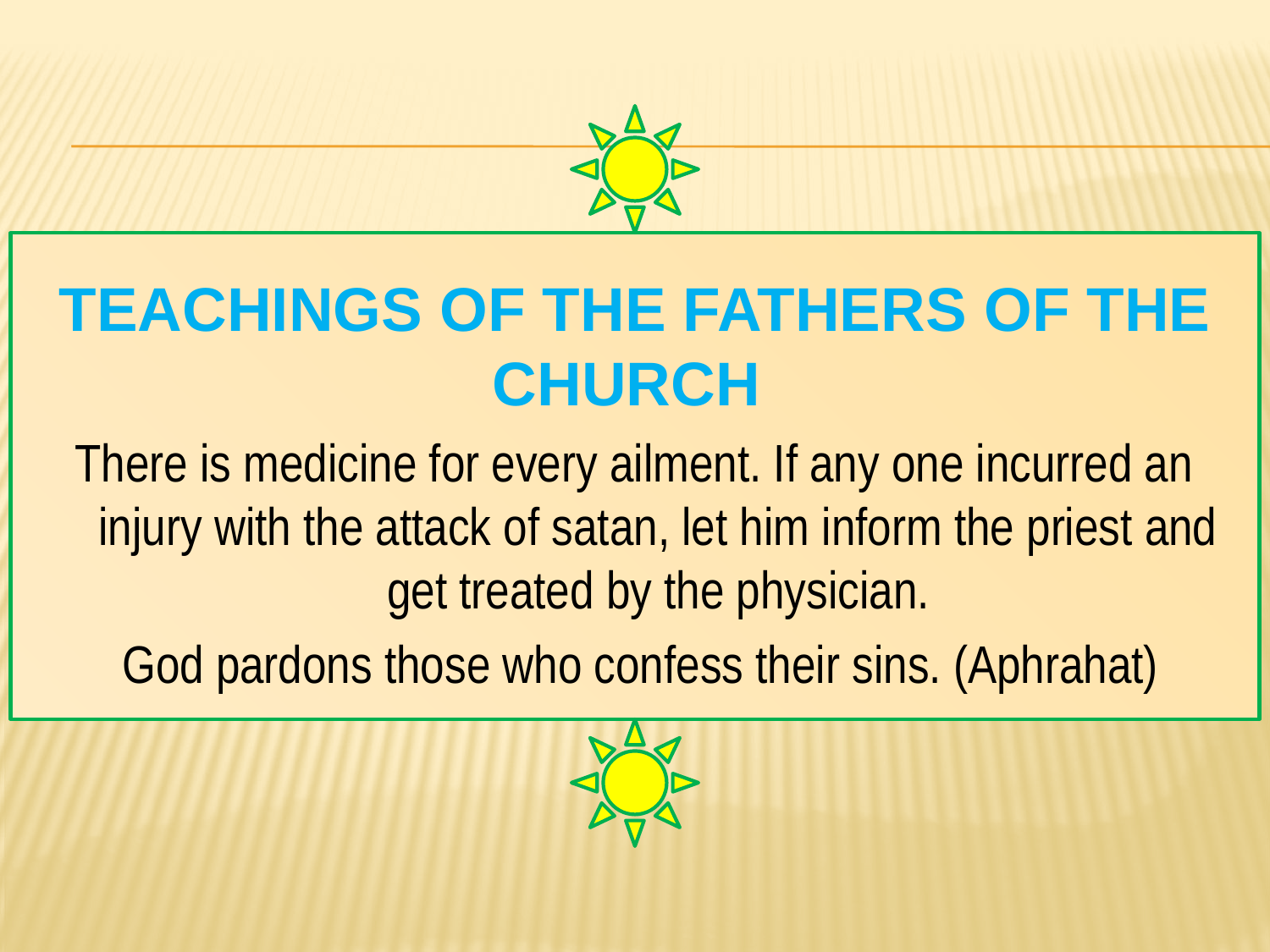

# Teachings of the Fathers of the Church
There is medicine for every ailment. If any one incurred an injury with the attack of satan, let him inform the priest and get treated by the physician.
 God pardons those who confess their sins. (Aphrahat)